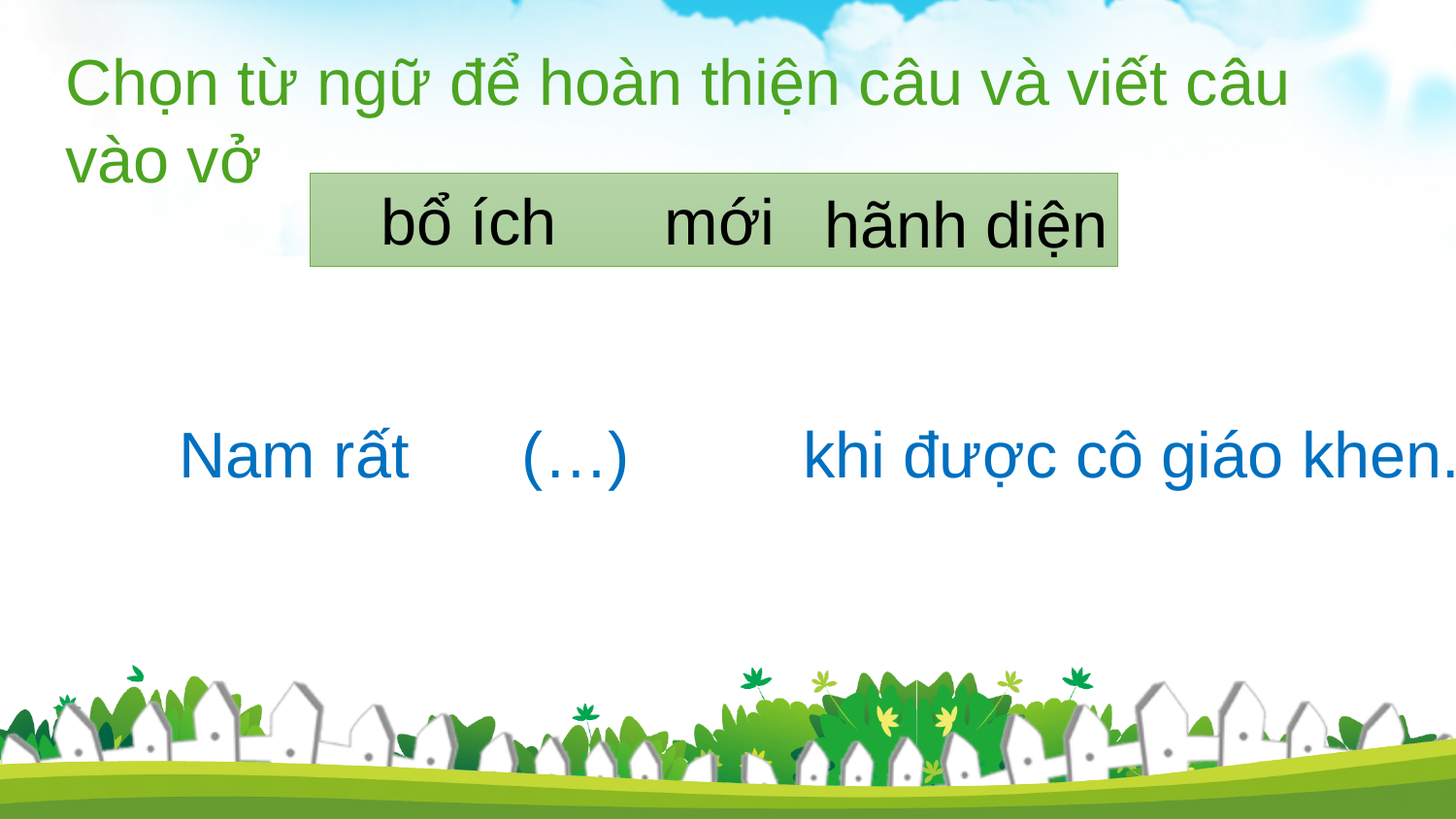

Chọn từ ngữ để hoàn thiện câu và viết câu vào vở
bổ ích      mới

hãnh diện
Nam rất                      khi được cô giáo khen.
(…)